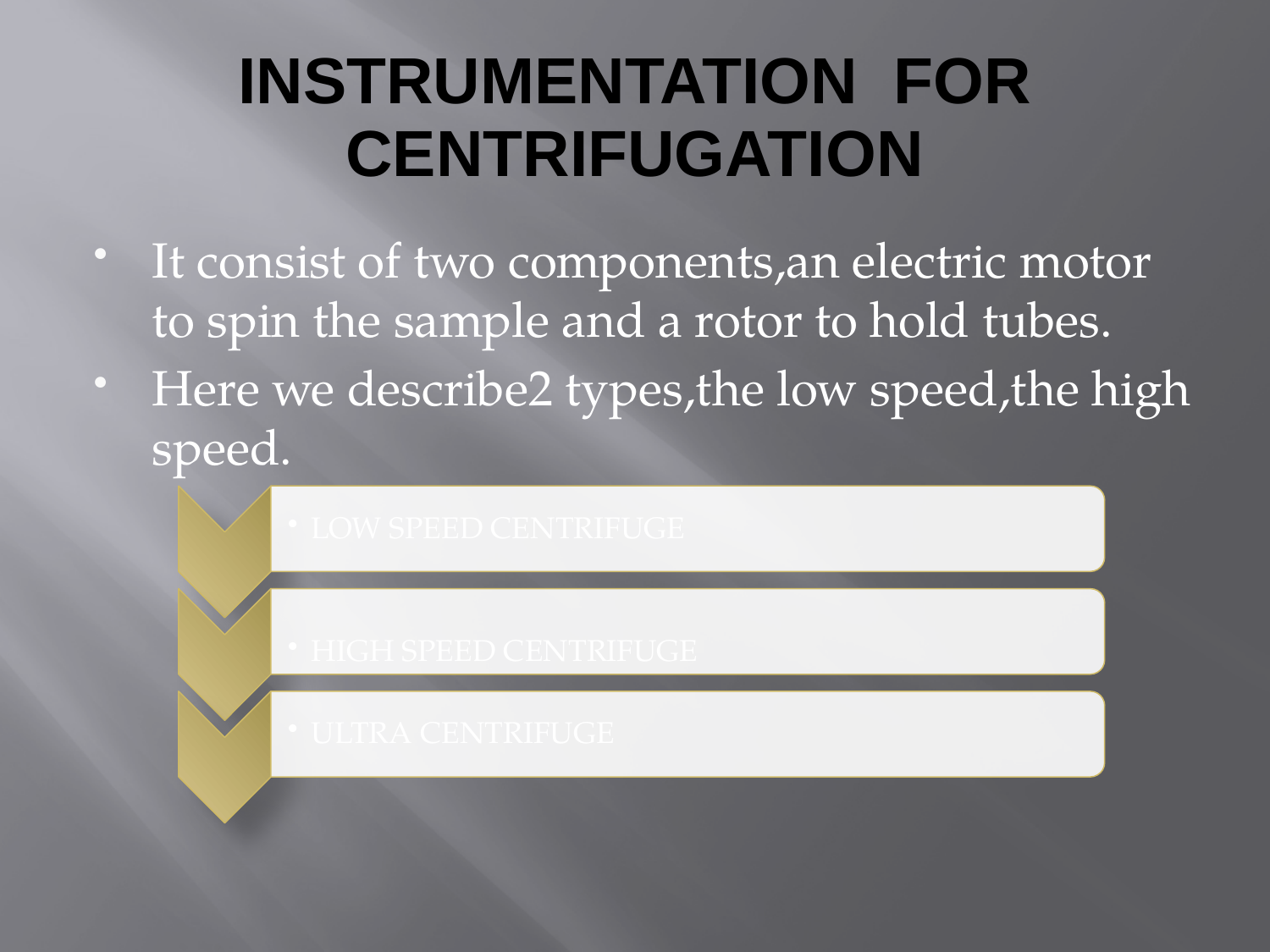

# INSTRUMENTATION  FOR CENTRIFUGATION
It consist of two components,an electric motor to spin the sample and a rotor to hold tubes.
Here we describe2 types,the low speed,the high speed.

LOW SPEED CENTRIFUGE

HIGH SPEED CENTRIFUGE

ULTRA CENTRIFUGE